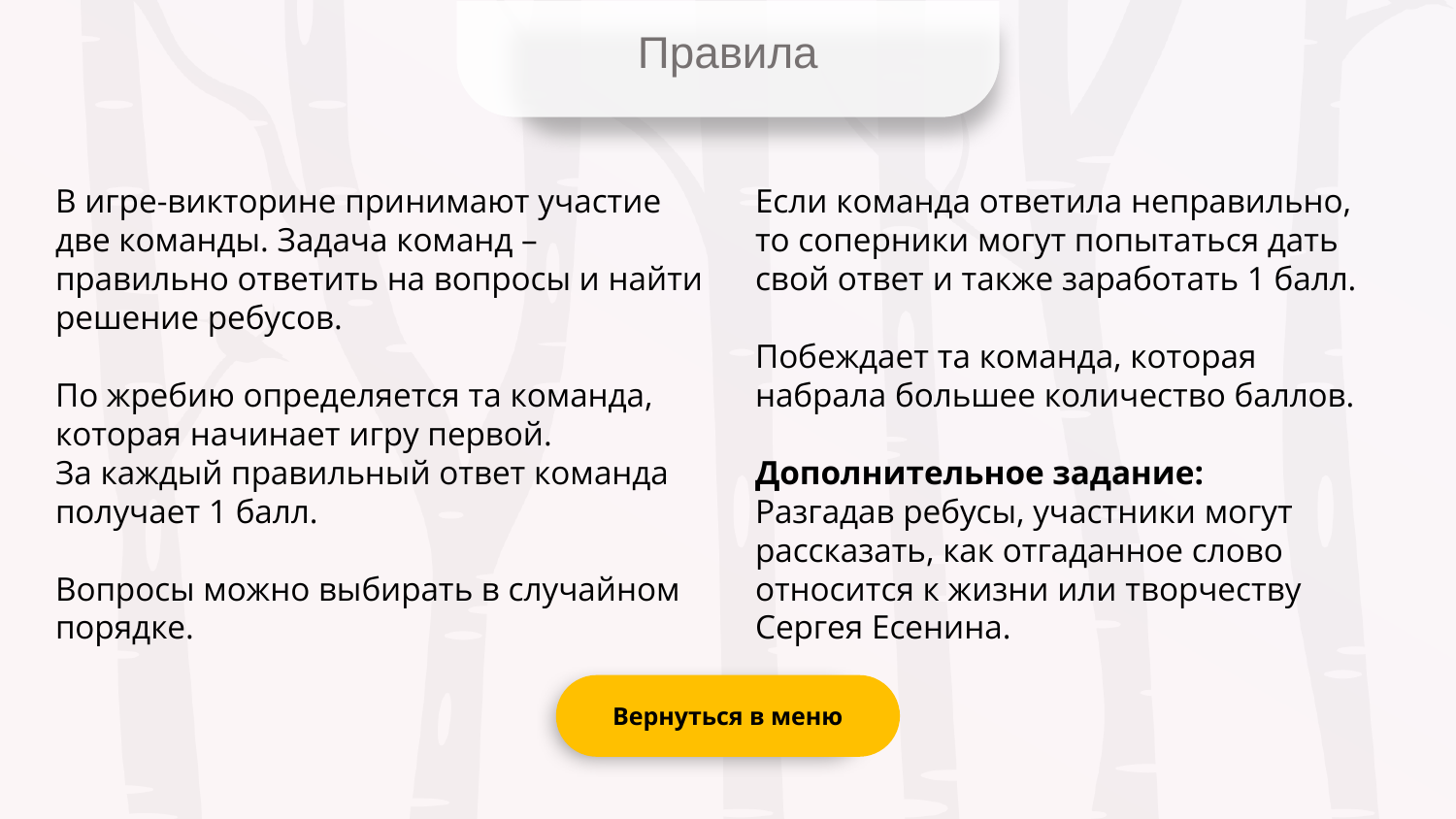

Правила
В игре-викторине принимают участие две команды. Задача команд – правильно ответить на вопросы и найти решение ребусов.

По жребию определяется та команда, которая начинает игру первой.
За каждый правильный ответ команда получает 1 балл.

Вопросы можно выбирать в случайном порядке.
Если команда ответила неправильно, то соперники могут попытаться дать свой ответ и также заработать 1 балл.

Побеждает та команда, которая набрала большее количество баллов.

Дополнительное задание:
Разгадав ребусы, участники могут рассказать, как отгаданное слово относится к жизни или творчеству Сергея Есенина.
Вернуться в меню